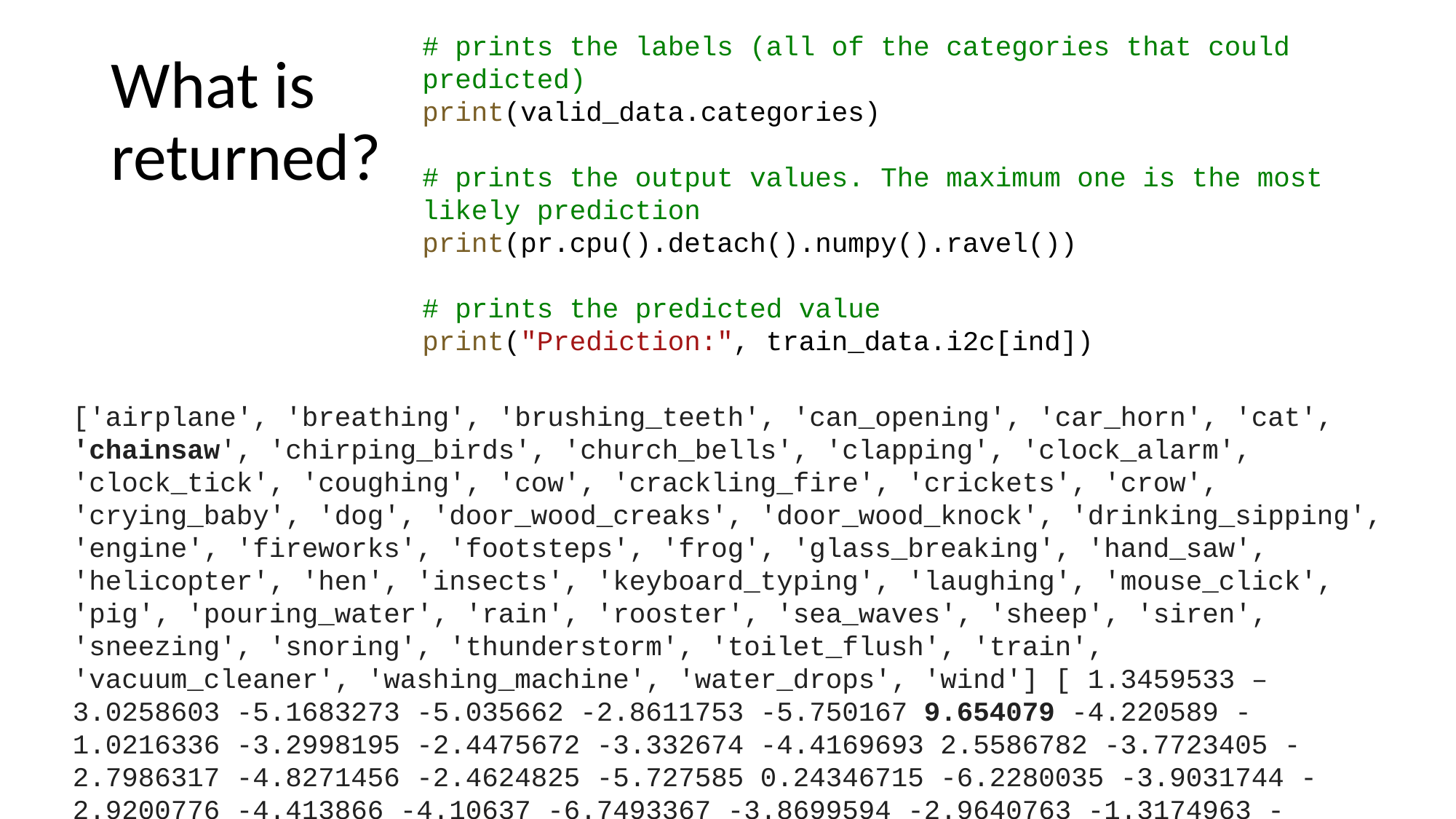

# prints the labels (all of the categories that could predicted)
print(valid_data.categories)
# prints the output values. The maximum one is the most likely prediction
print(pr.cpu().detach().numpy().ravel())
# prints the predicted value
print("Prediction:", train_data.i2c[ind])
# What is returned?
['airplane', 'breathing', 'brushing_teeth', 'can_opening', 'car_horn', 'cat', 'chainsaw', 'chirping_birds', 'church_bells', 'clapping', 'clock_alarm', 'clock_tick', 'coughing', 'cow', 'crackling_fire', 'crickets', 'crow', 'crying_baby', 'dog', 'door_wood_creaks', 'door_wood_knock', 'drinking_sipping', 'engine', 'fireworks', 'footsteps', 'frog', 'glass_breaking', 'hand_saw', 'helicopter', 'hen', 'insects', 'keyboard_typing', 'laughing', 'mouse_click', 'pig', 'pouring_water', 'rain', 'rooster', 'sea_waves', 'sheep', 'siren', 'sneezing', 'snoring', 'thunderstorm', 'toilet_flush', 'train', 'vacuum_cleaner', 'washing_machine', 'water_drops', 'wind'] [ 1.3459533 –
3.0258603 -5.1683273 -5.035662 -2.8611753 -5.750167 9.654079 -4.220589 -1.0216336 -3.2998195 -2.4475672 -3.332674 -4.4169693 2.5586782 -3.7723405 -2.7986317 -4.8271456 -2.4624825 -5.727585 0.24346715 -6.2280035 -3.9031744 -2.9200776 -4.413866 -4.10637 -6.7493367 -3.8699594 -2.9640763 -1.3174963 -5.7777433 2.8157191 -4.1437087 -3.7695541 -4.5466576 -3.6635046 -3.9292922 -4.0700855 -5.7292895 -1.7848533 -1.6219376 -2.7396274 -3.9879334 -1.2638395 -3.4730475 1.1070809 -4.066631 0.47818667 -0.63872737 -4.015009 -4.1881375 ] Prediction: chainsaw